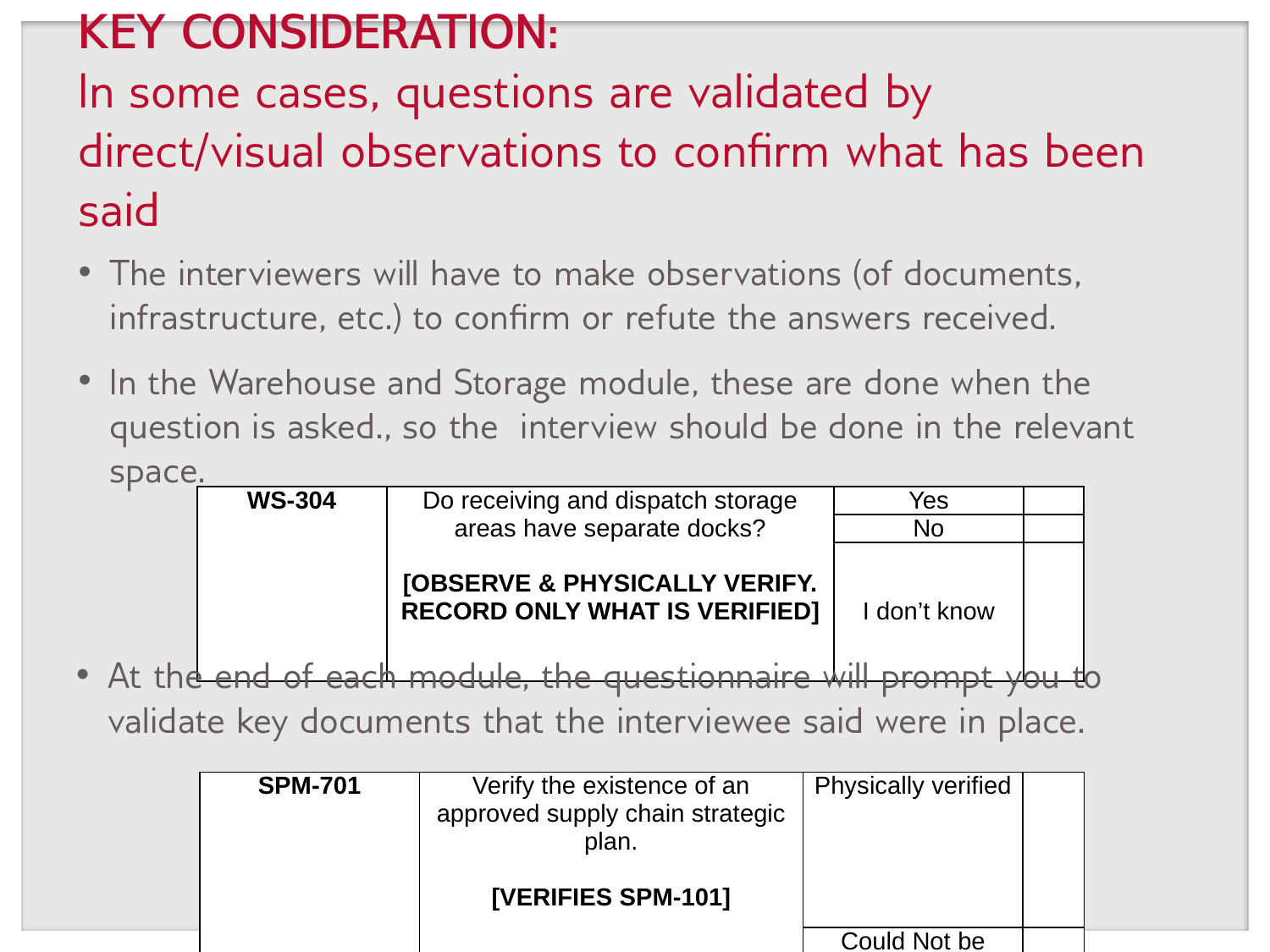

# KEY CONSIDERATION: In some cases, questions are validated by direct/visual observations to confirm what has been said
The interviewers will have to make observations (of documents, infrastructure, etc.) to confirm or refute the answers received.
In the Warehouse and Storage module, these are done when the question is asked., so the  interview should be done in the relevant space.
| WS-304 | Do receiving and dispatch storage areas have separate docks?   [OBSERVE & PHYSICALLY VERIFY. RECORD ONLY WHAT IS VERIFIED] | Yes |  |
| --- | --- | --- | --- |
|  |  | No |  |
|  |  | I don’t know |  |
At the end of each module, the questionnaire will prompt you to validate key documents that the interviewee said were in place.
| SPM-701 | Verify the existence of an approved supply chain strategic plan.   [VERIFIES SPM-101] | Physically verified |  |
| --- | --- | --- | --- |
|  |  | Could Not be physically verified |  |